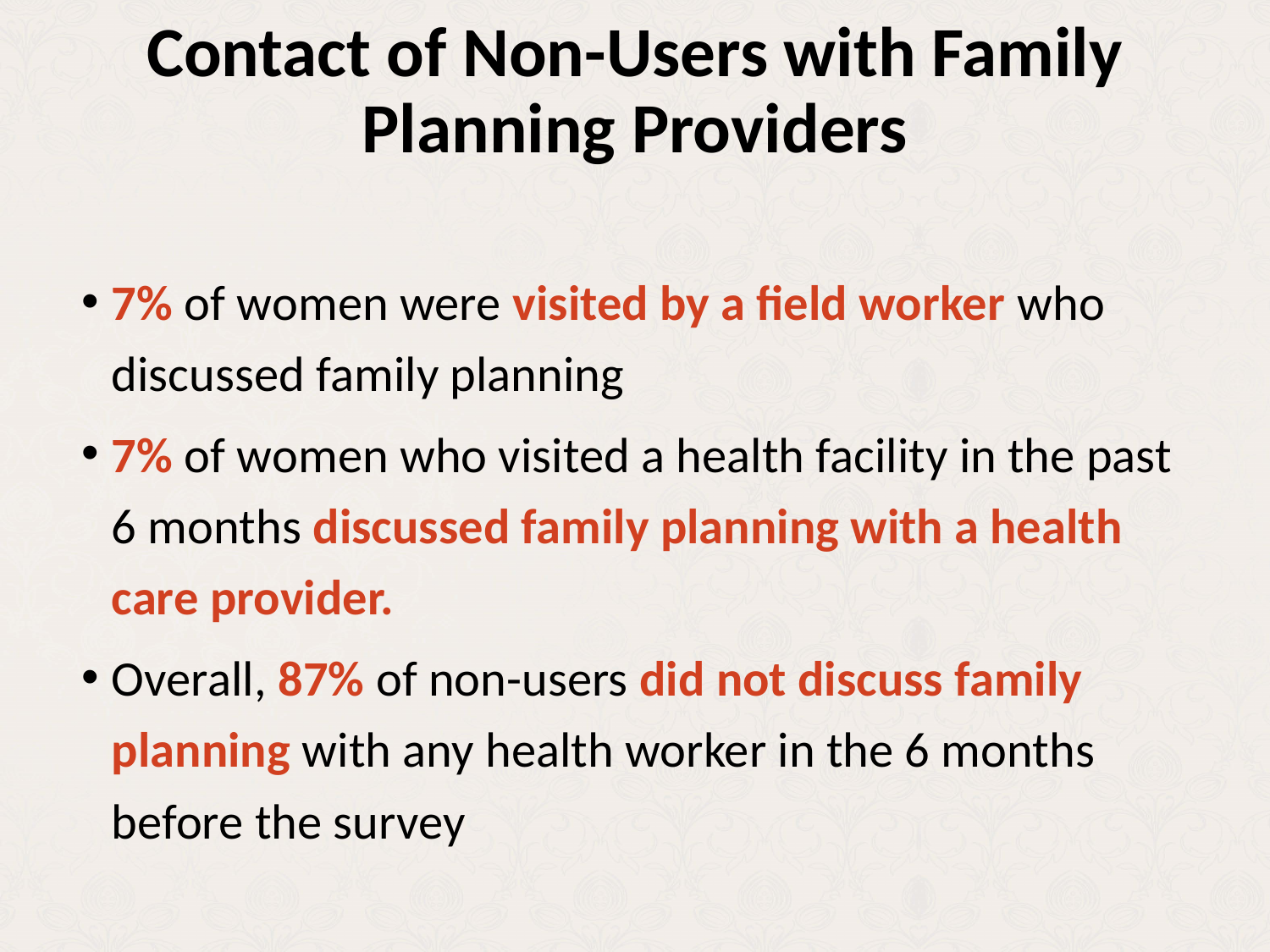

# Contact of Non-Users with Family Planning Providers
7% of women were visited by a field worker who discussed family planning
7% of women who visited a health facility in the past 6 months discussed family planning with a health care provider.
Overall, 87% of non-users did not discuss family planning with any health worker in the 6 months before the survey